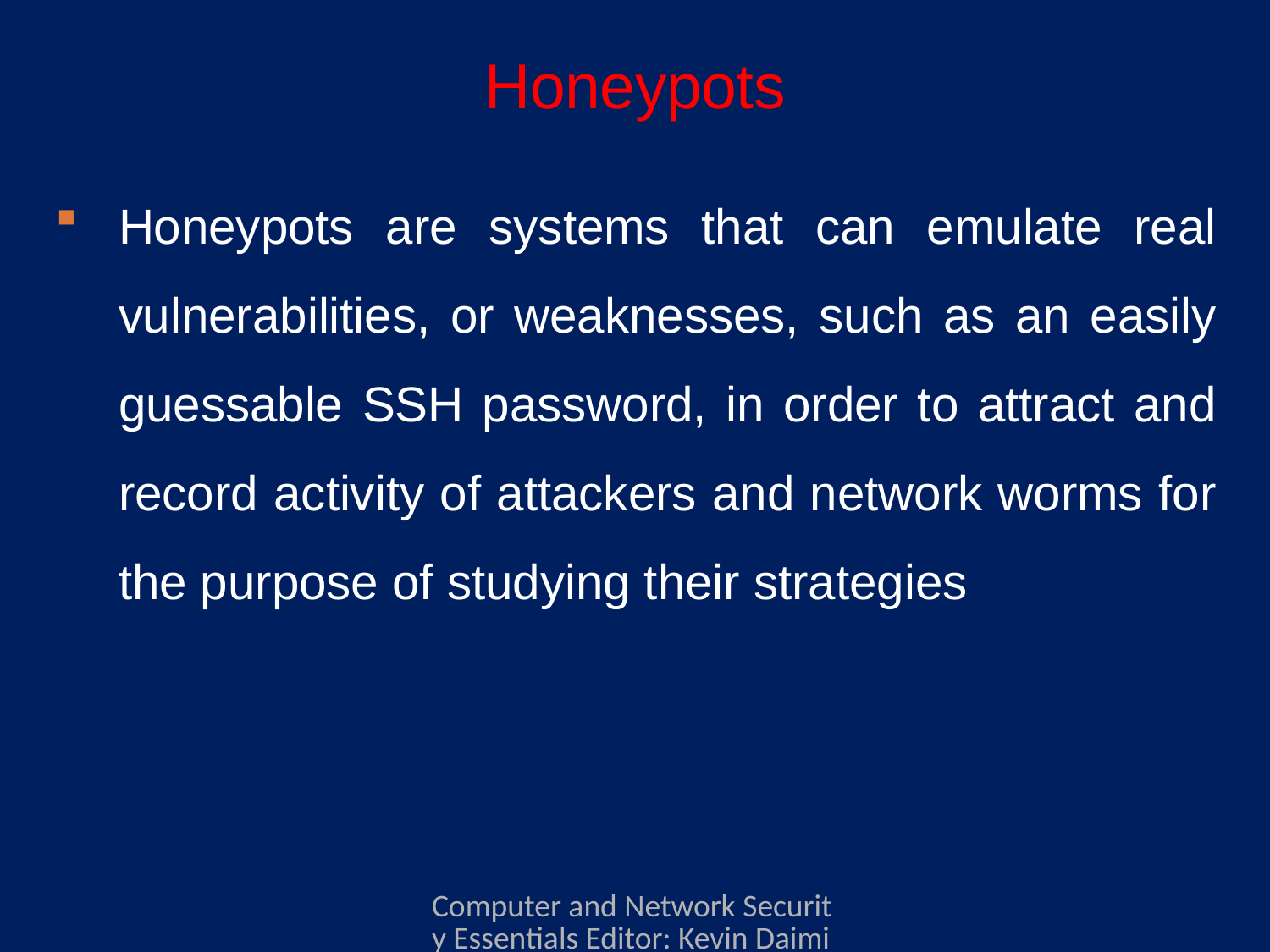

# Honeypots
Honeypots are systems that can emulate real vulnerabilities, or weaknesses, such as an easily guessable SSH password, in order to attract and record activity of attackers and network worms for the purpose of studying their strategies
Computer and Network Security Essentials Editor: Kevin Daimi Associate Editors: Guillermo Francia, Levent Ertaul, Luis H. Encinas, Eman El-Sheikh Published by Springer